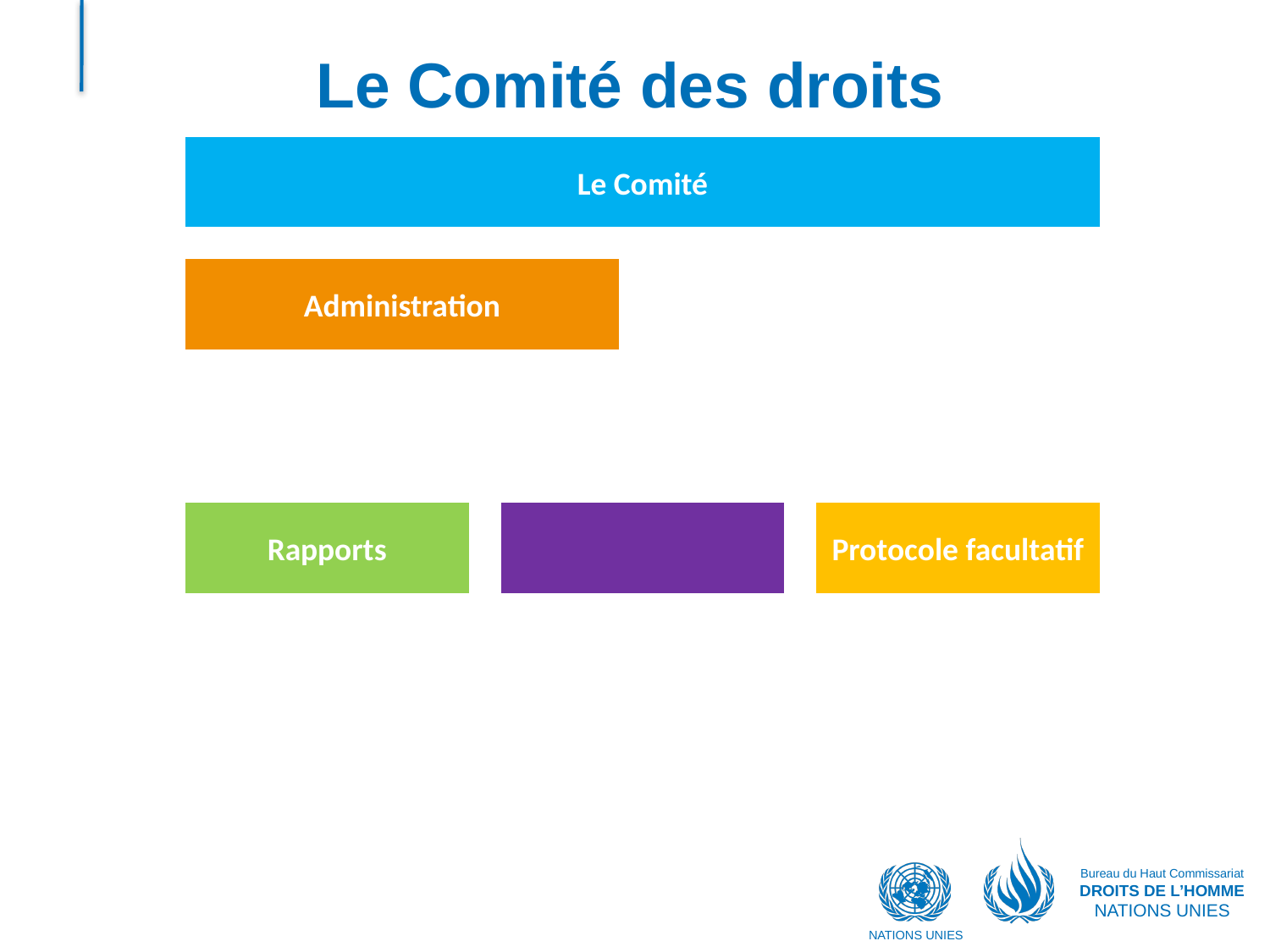

# Le Comité des droits des personnes handicapées
Le Comité
Administration
Rapports
Protocole facultatif

Bureau du Haut Commissariat
DROITS DE L’HOMME
NATIONS UNIES
NATIONS UNIES